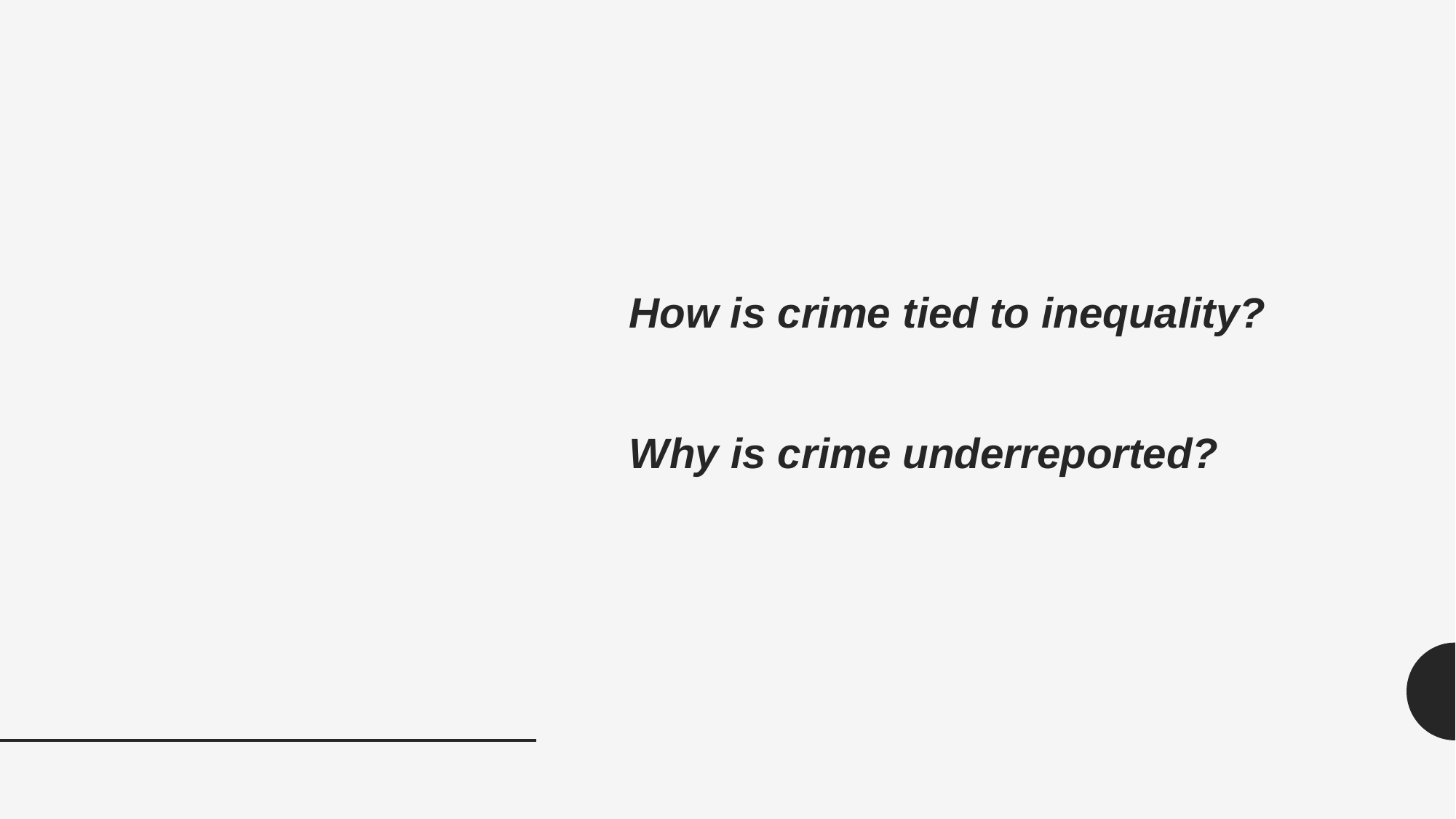

#

How is crime tied to inequality?

Why is crime underreported?